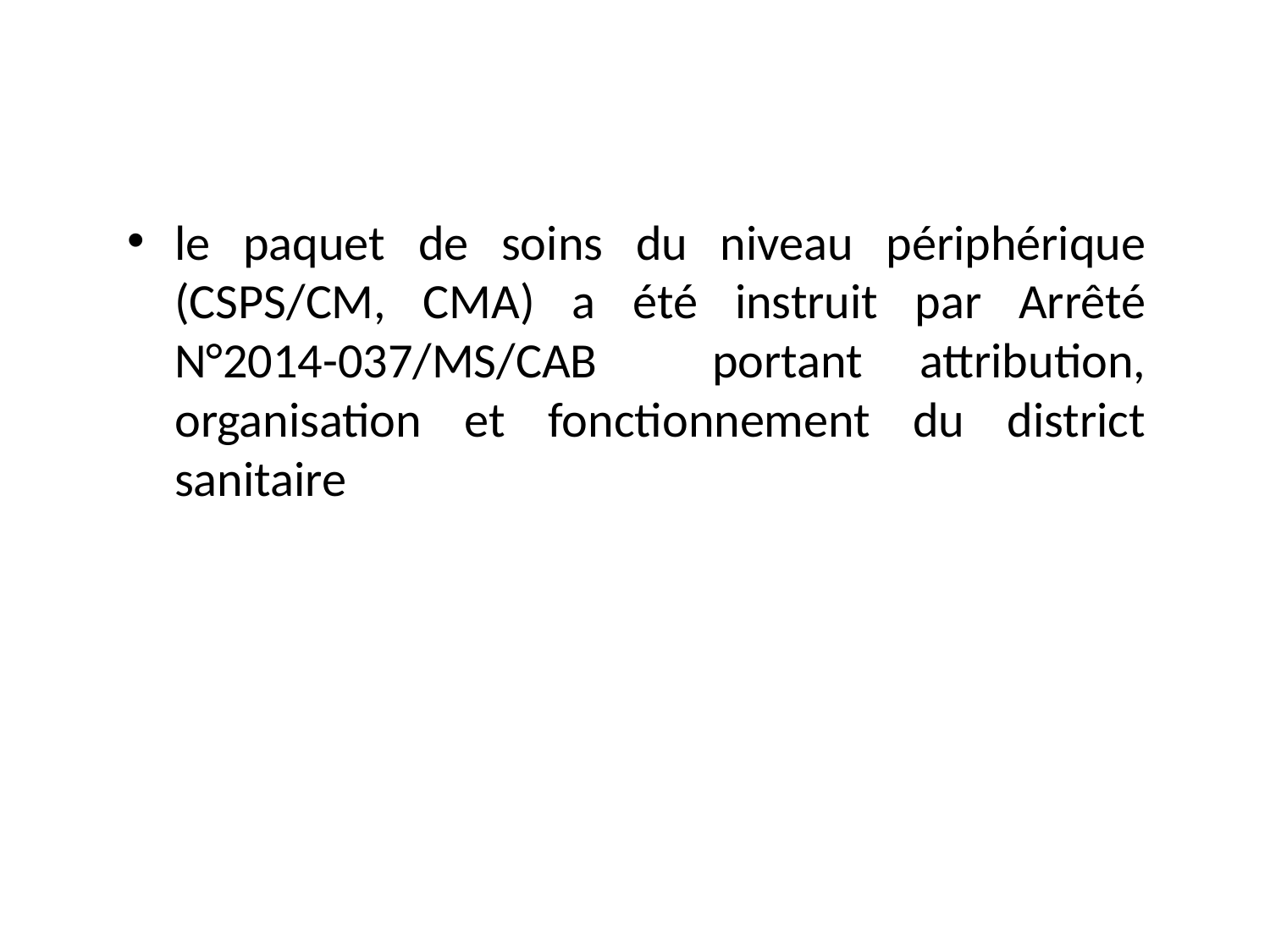

le paquet de soins du niveau périphérique (CSPS/CM, CMA) a été instruit par Arrêté N°2014-037/MS/CAB  portant attribution, organisation et fonctionnement du district sanitaire